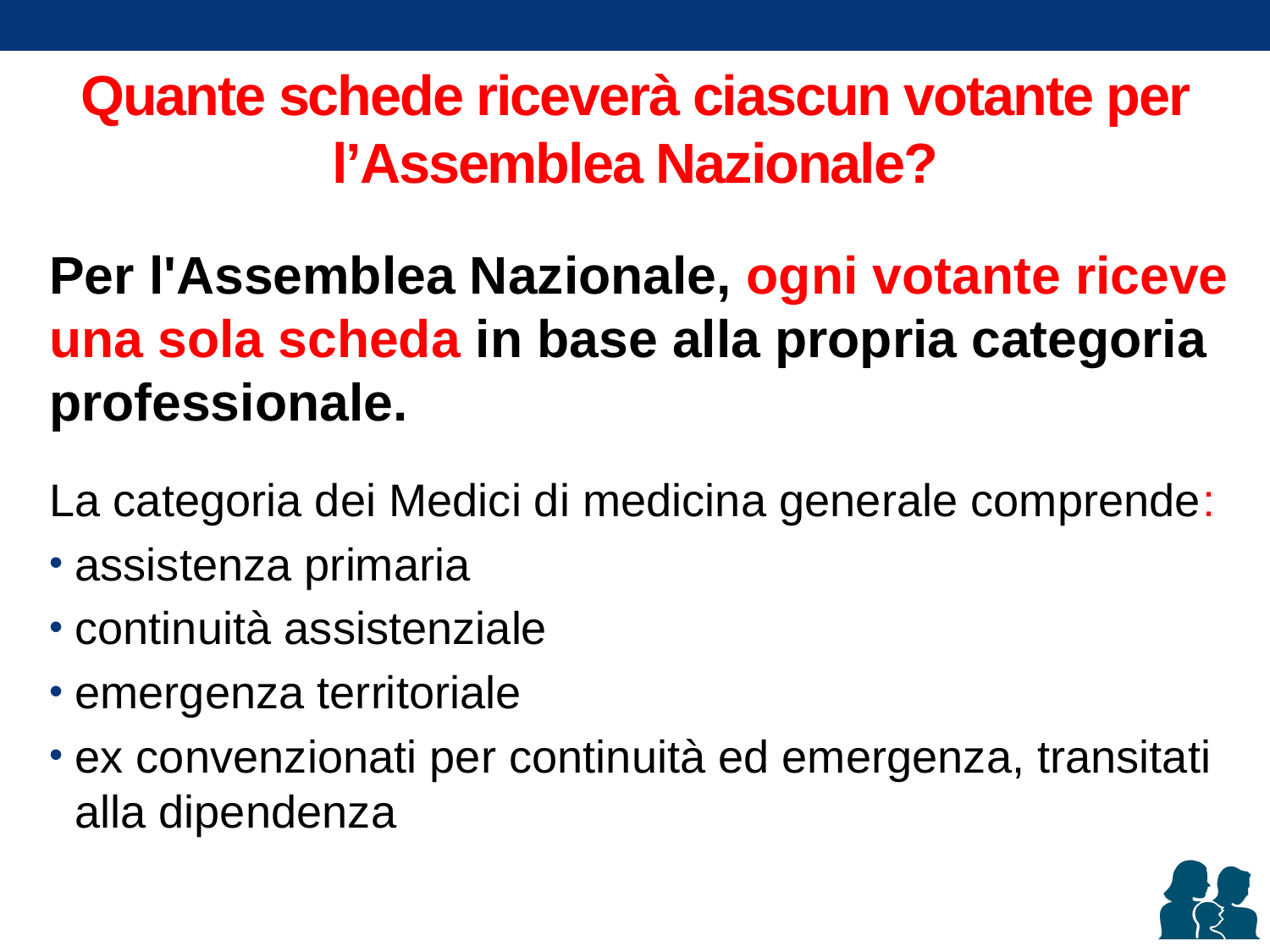

# Quante schede riceverà ciascun votante per l’Assemblea Nazionale?
Per l'Assemblea Nazionale, ogni votante riceve una sola scheda in base alla propria categoria professionale.

La categoria dei Medici di medicina generale comprende:
assistenza primaria
continuità assistenziale
emergenza territoriale
ex convenzionati per continuità ed emergenza, transitati alla dipendenza